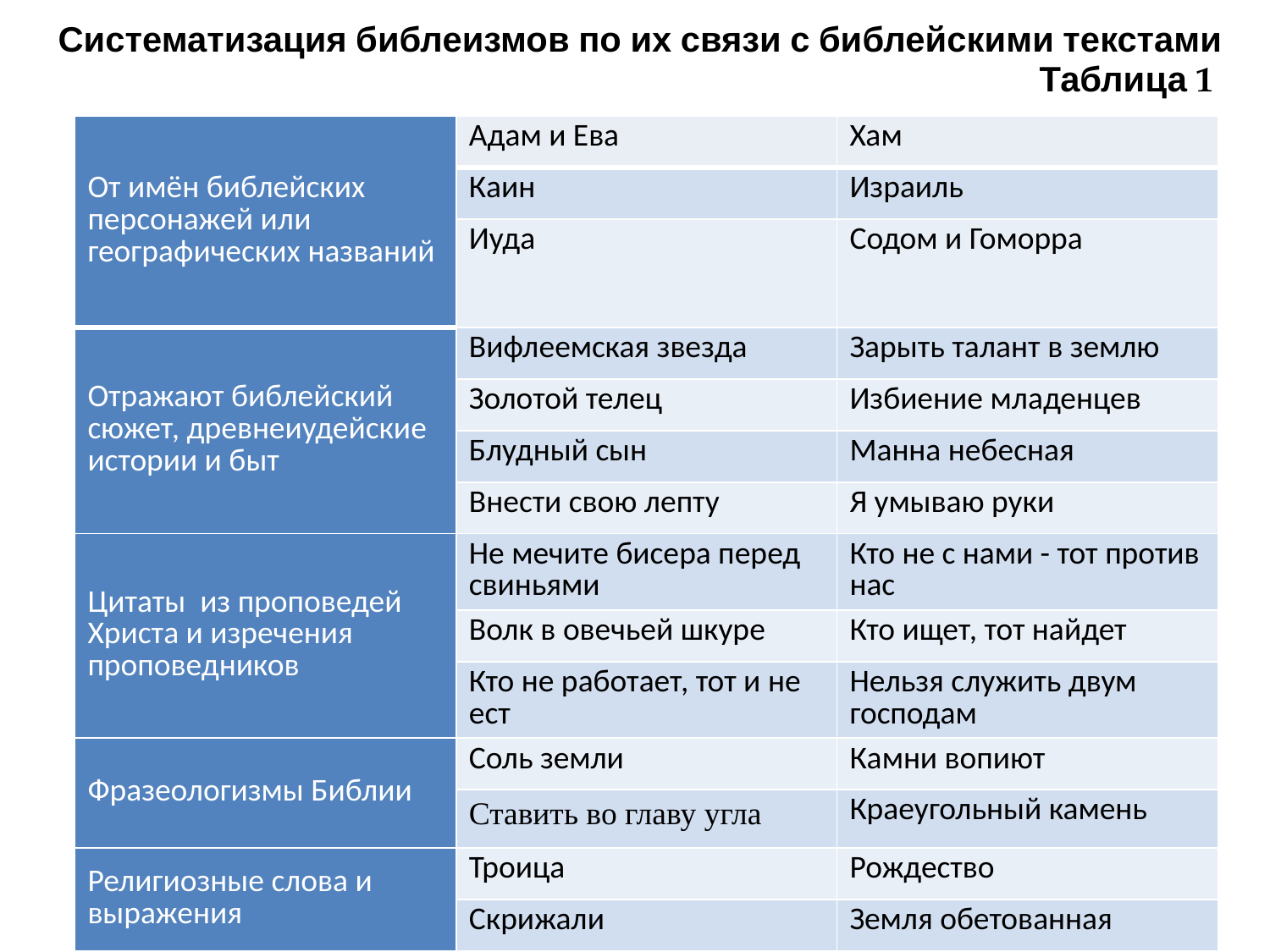

# Систематизация библеизмов по их связи с библейскими текстами Таблица 1
| От имён библейских  персонажей или  географических названий | Адам и Ева | Хам |
| --- | --- | --- |
|  | Каин | Израиль |
|  | Иуда | Содом и Гоморра |
| Отражают библейский сюжет, древнеиудейские истории и быт | Вифлеемская звезда | Зарыть талант в землю |
|  | Золотой телец | Избиение младенцев |
|  | Блудный сын | Манна небесная |
|  | Внести свою лепту | Я умываю руки |
| Цитаты из проповедей Христа и изречения проповедников | Не мечите бисера перед свиньями | Кто не с нами - тот против нас |
|  | Волк в овечьей шкуре | Кто ищет, тот найдет |
|  | Кто не работает, тот и не ест | Нельзя служить двум господам |
| Фразеологизмы Библии | Соль земли | Камни вопиют |
|  | Ставить во главу угла | Краеугольный камень |
| Религиозные слова и выражения | Троица | Рождество |
|  | Скрижали | Земля обетованная |